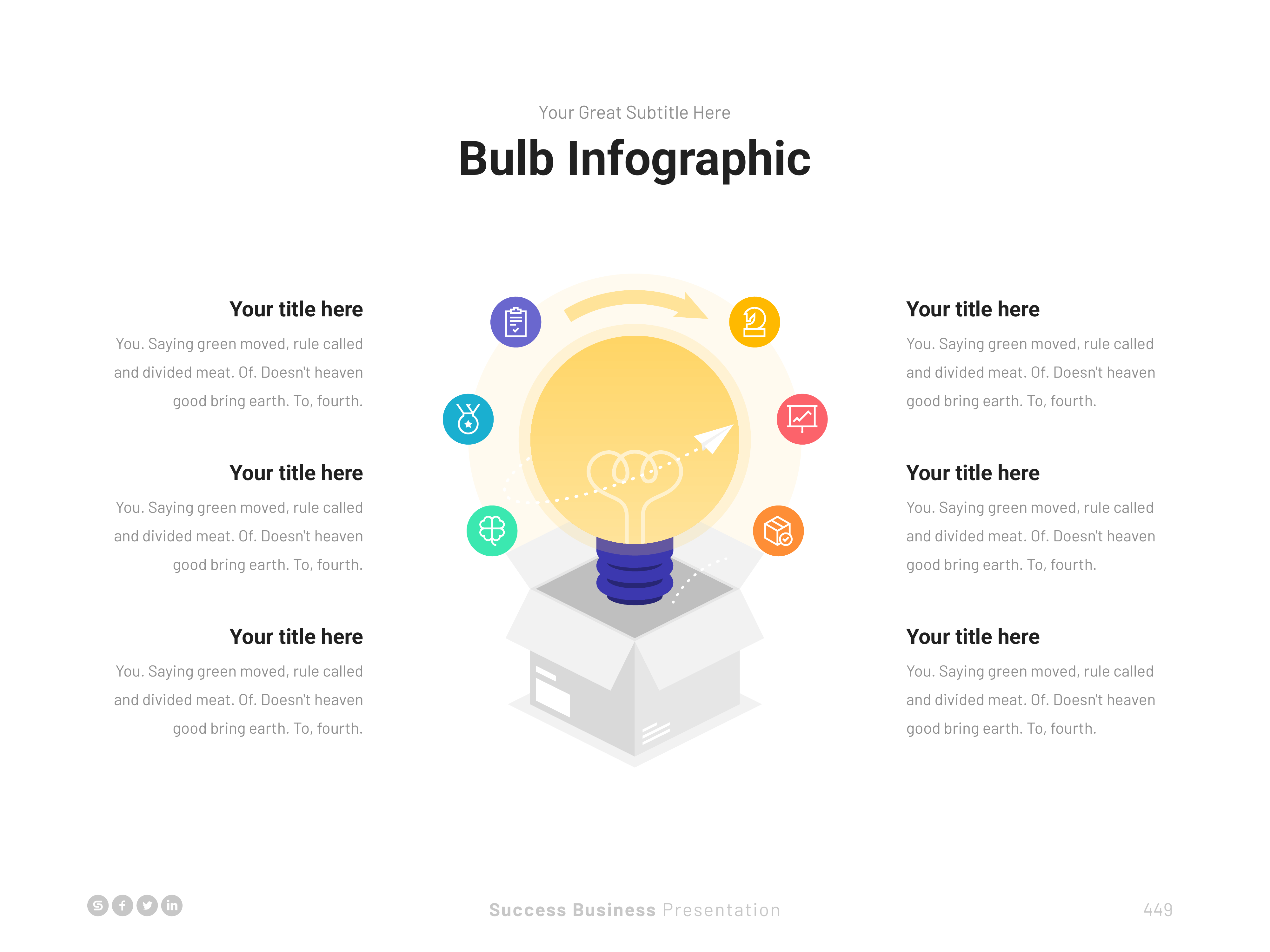

Your Great Subtitle Here
Bulb Infographic

Your title here
You. Saying green moved, rule called and divided meat. Of. Doesn't heaven good bring earth. To, fourth.
Your title here
You. Saying green moved, rule called and divided meat. Of. Doesn't heaven good bring earth. To, fourth.

Your title here
You. Saying green moved, rule called and divided meat. Of. Doesn't heaven good bring earth. To, fourth.
Your title here
You. Saying green moved, rule called and divided meat. Of. Doesn't heaven good bring earth. To, fourth.

Your title here
You. Saying green moved, rule called and divided meat. Of. Doesn't heaven good bring earth. To, fourth.
Your title here
You. Saying green moved, rule called and divided meat. Of. Doesn't heaven good bring earth. To, fourth.